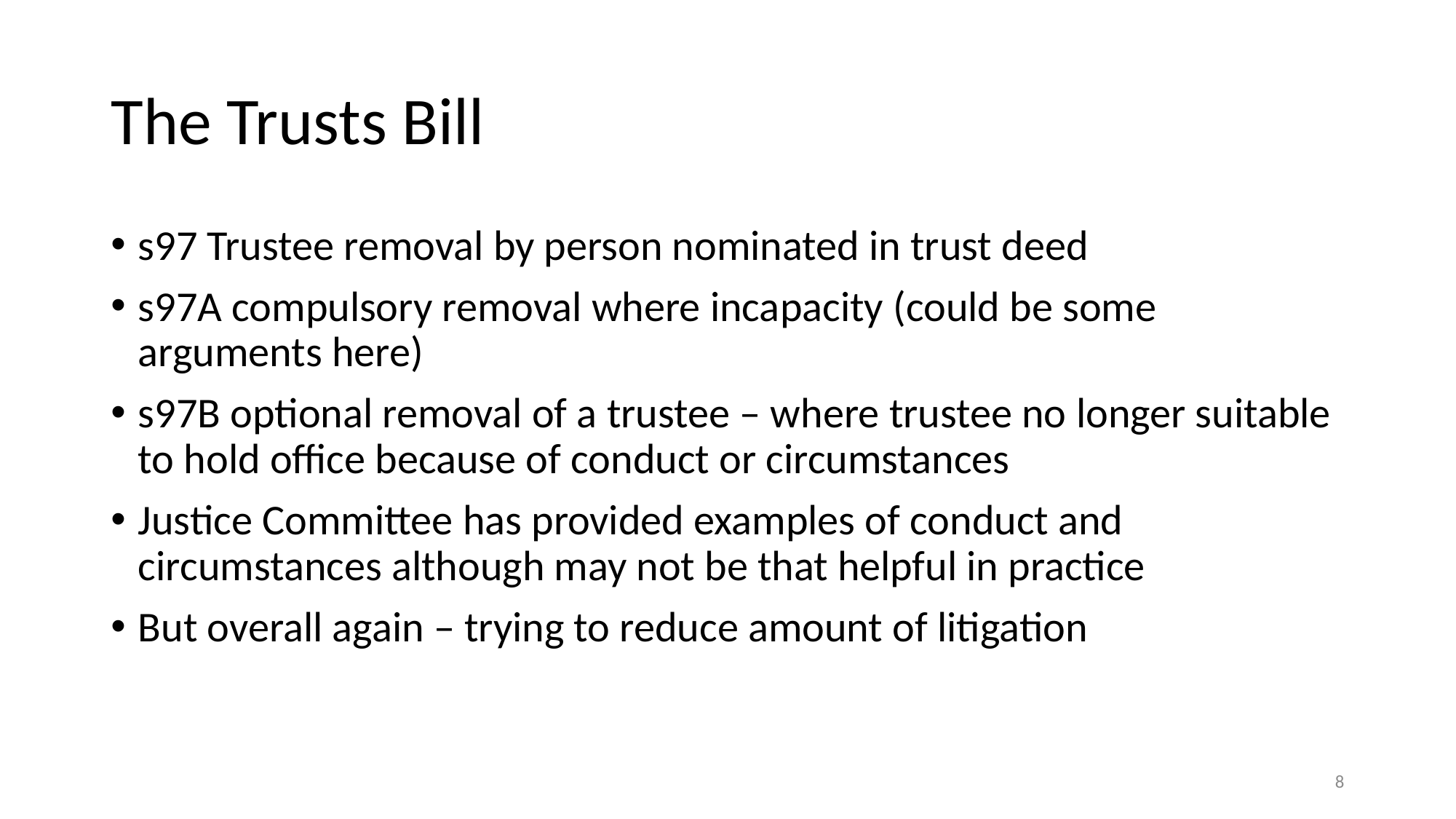

# The Trusts Bill
s97 Trustee removal by person nominated in trust deed
s97A compulsory removal where incapacity (could be some arguments here)
s97B optional removal of a trustee – where trustee no longer suitable to hold office because of conduct or circumstances
Justice Committee has provided examples of conduct and circumstances although may not be that helpful in practice
But overall again – trying to reduce amount of litigation
8